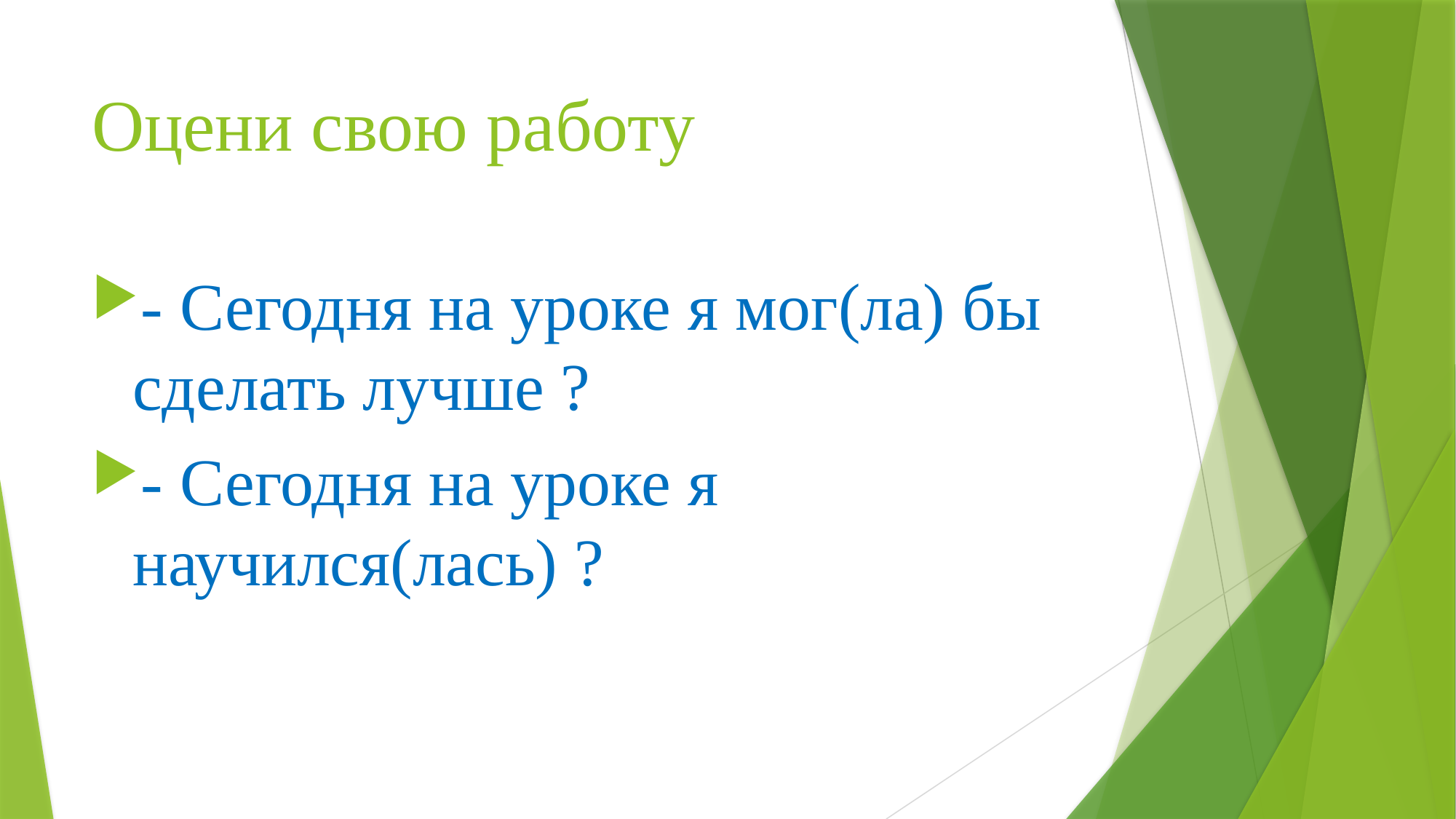

# Оцени свою работу
- Сегодня на уроке я мог(ла) бы сделать лучше ?
- Сегодня на уроке я научился(лась) ?